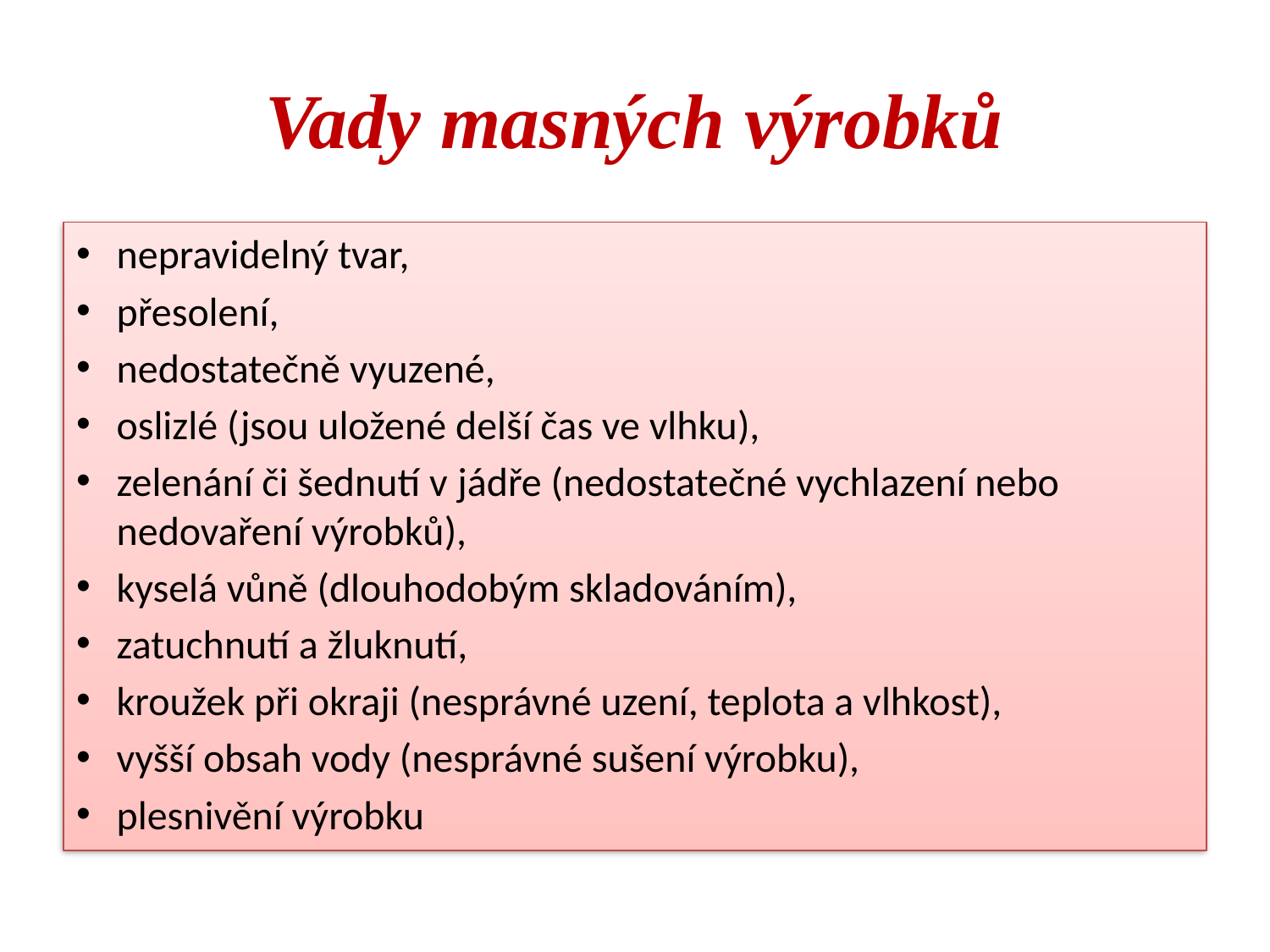

# Vady masných výrobků
nepravidelný tvar,
přesolení,
nedostatečně vyuzené,
oslizlé (jsou uložené delší čas ve vlhku),
zelenání či šednutí v jádře (nedostatečné vychlazení nebo nedovaření výrobků),
kyselá vůně (dlouhodobým skladováním),
zatuchnutí a žluknutí,
kroužek při okraji (nesprávné uzení, teplota a vlhkost),
vyšší obsah vody (nesprávné sušení výrobku),
plesnivění výrobku